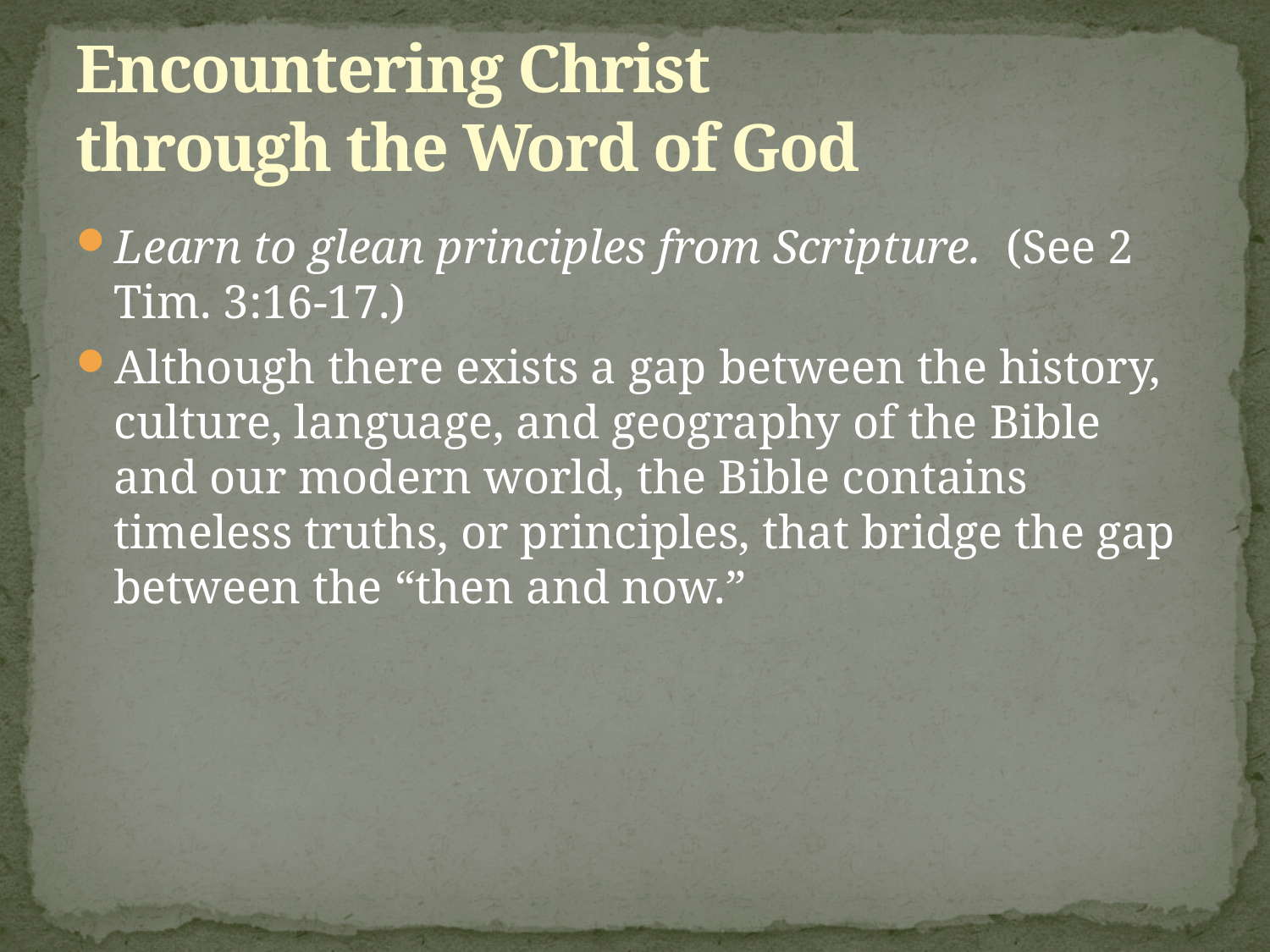

# Encountering Christ through the Word of God
Learn to glean principles from Scripture.  (See 2 Tim. 3:16-17.)
Although there exists a gap between the history, culture, language, and geography of the Bible and our modern world, the Bible contains timeless truths, or principles, that bridge the gap between the “then and now.”